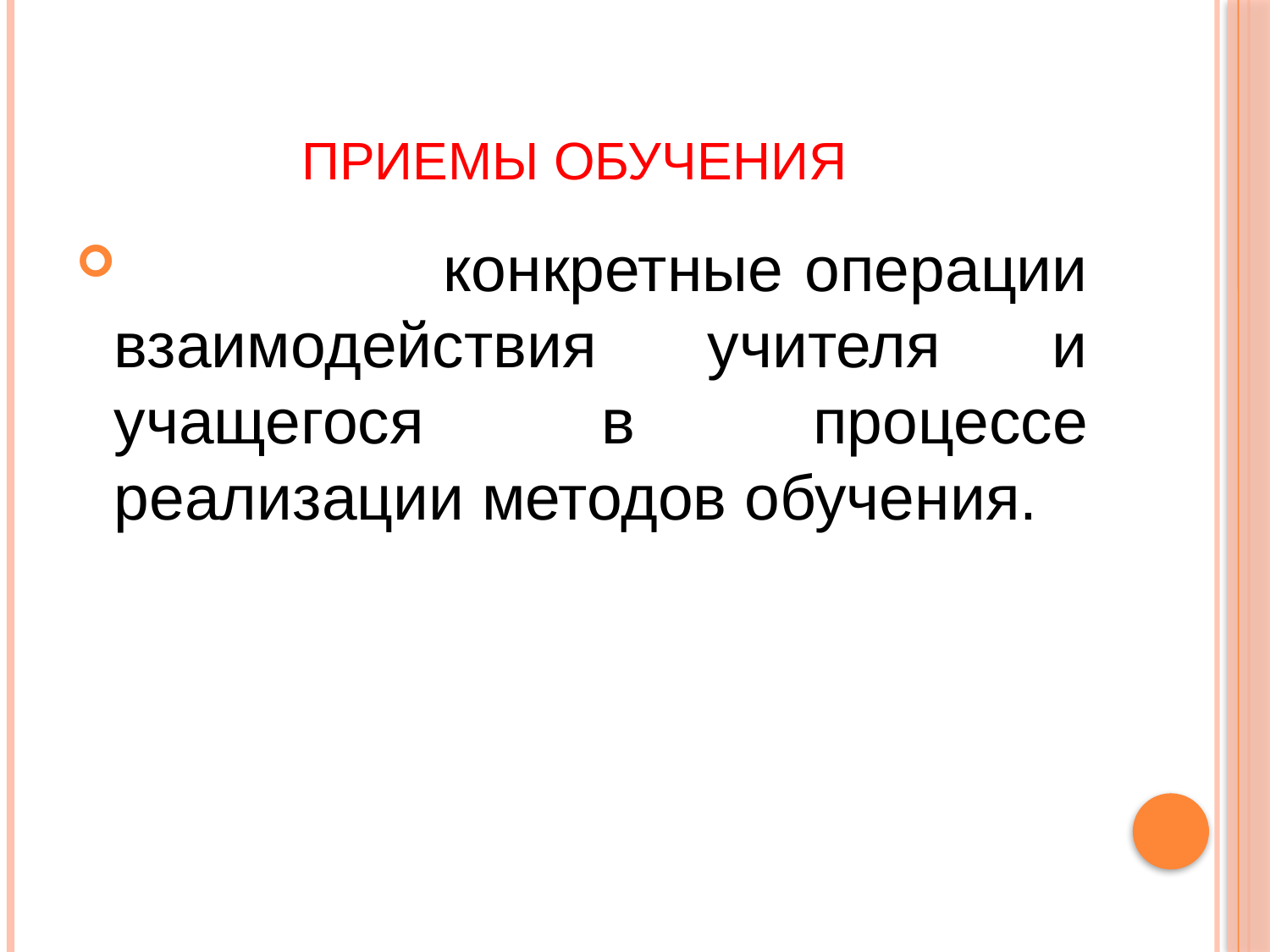

# Приемы обучения
 конкретные	операции взаимодействия учителя и учащегося в процессе реализации методов обучения.